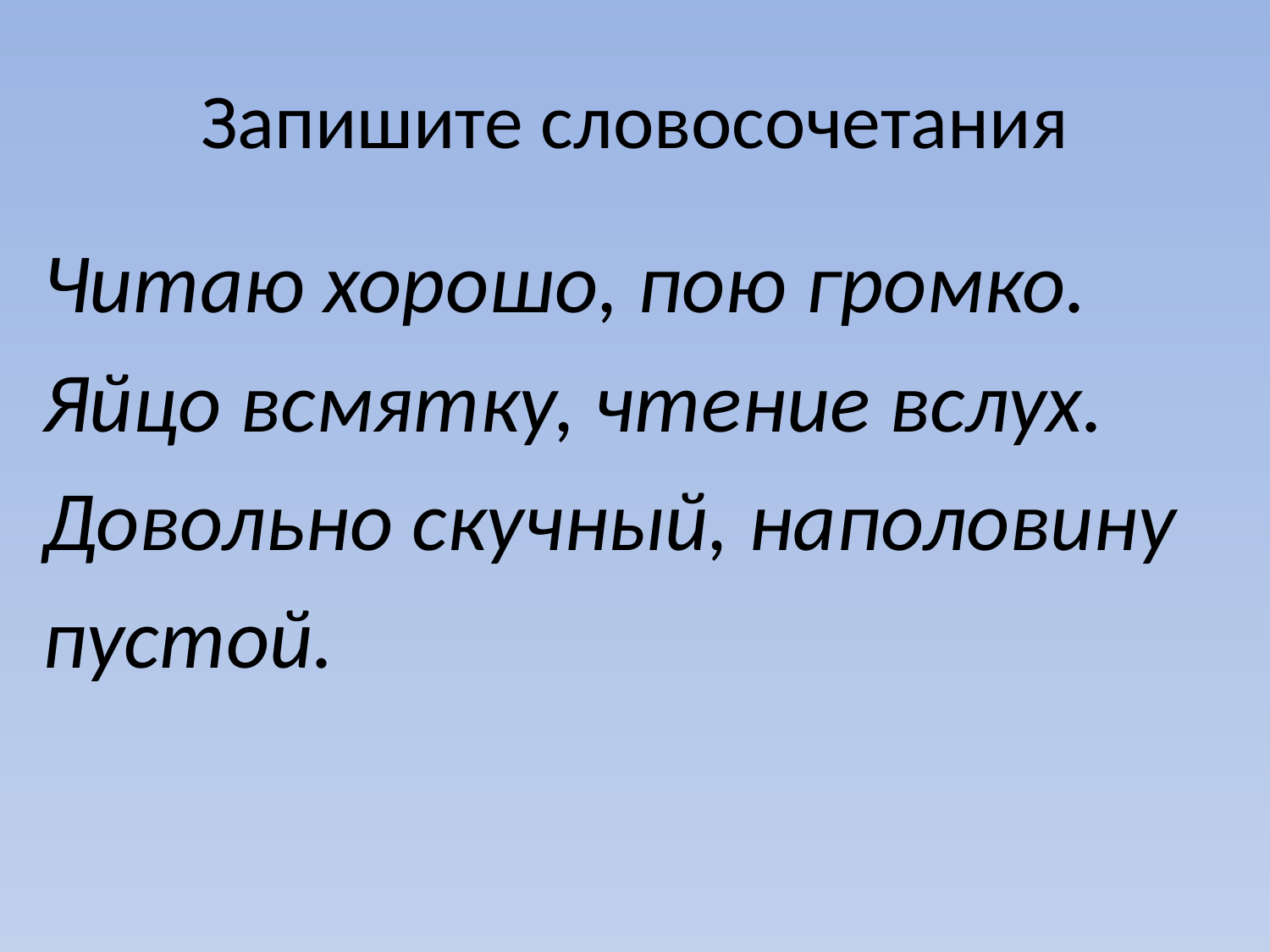

# Запишите словосочетания
Читаю хорошо, пою громко.
Яйцо всмятку, чтение вслух.
Довольно скучный, наполовину
пустой.